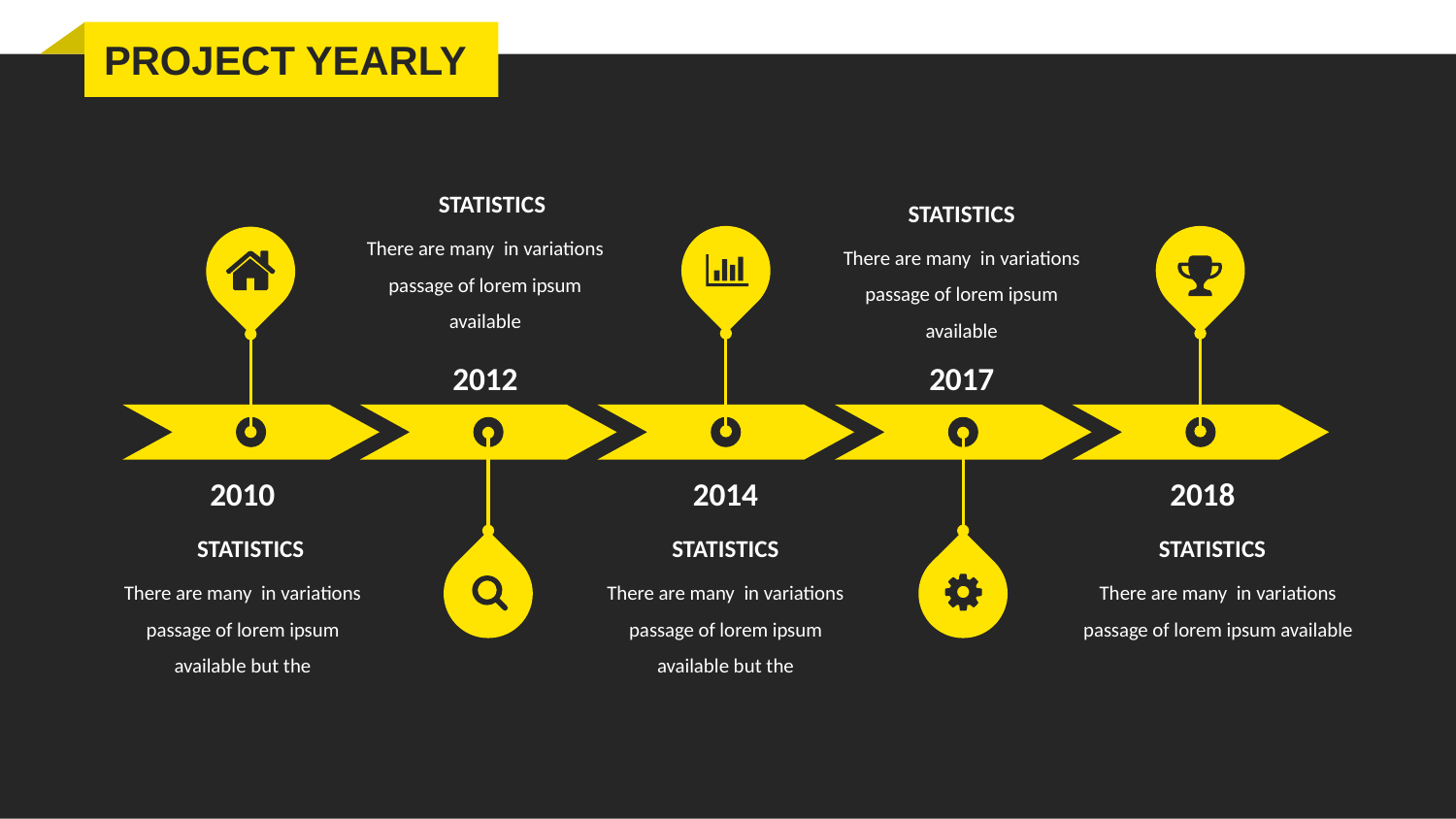

PROJECT YEARLY

STATISTICS
STATISTICS
There are many  in variations passage of lorem ipsum available

There are many  in variations passage of lorem ipsum available

2012
2017

2010
2014
2018
STATISTICS
STATISTICS
STATISTICS

There are many  in variations passage of lorem ipsum available but the
There are many  in variations passage of lorem ipsum available but the
There are many  in variations passage of lorem ipsum available